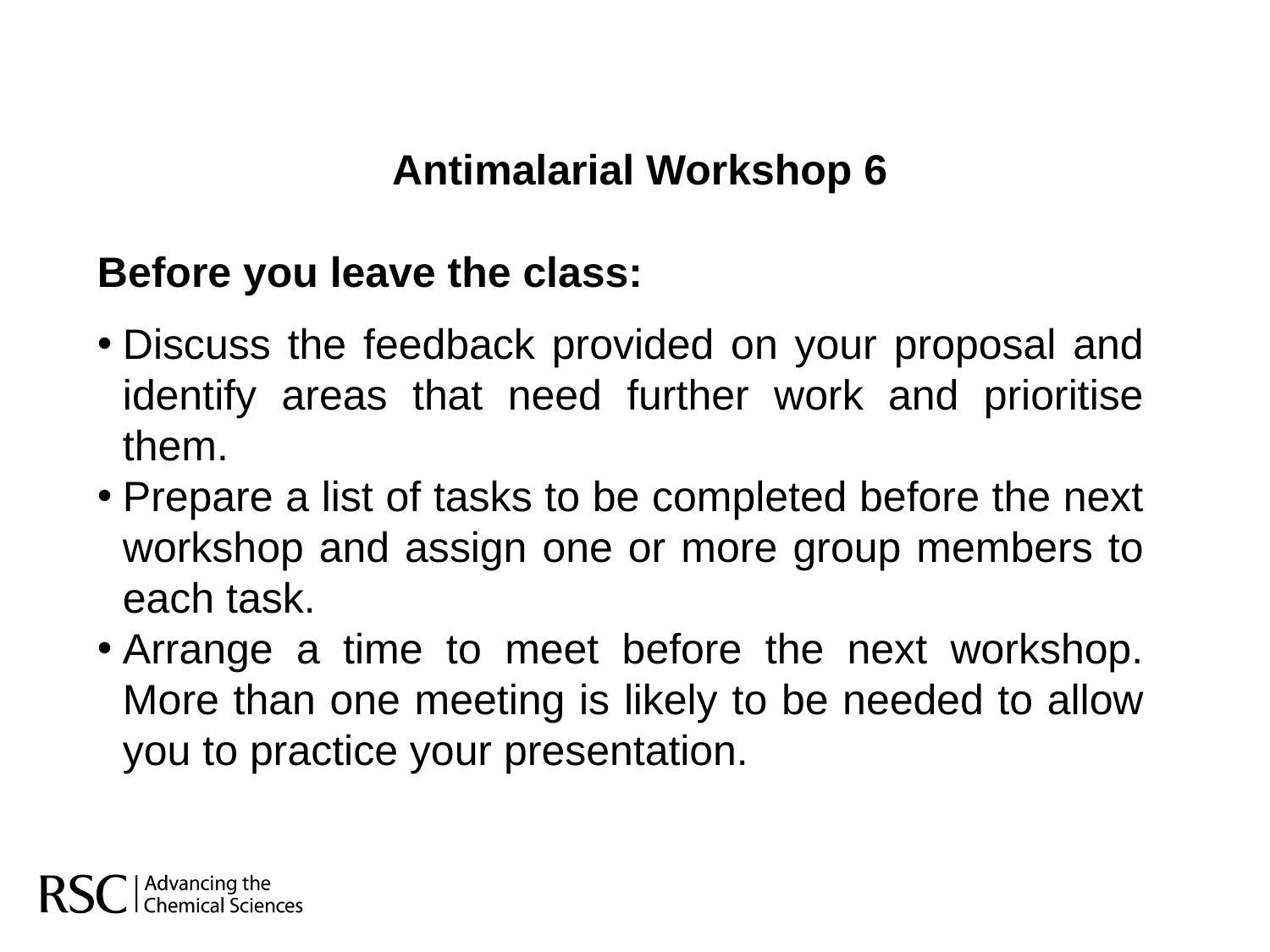

Antimalarial Workshop 6
Before you leave the class:

Discuss the feedback provided on your proposal and identify areas that need further work and prioritise them.
Prepare a list of tasks to be completed before the next workshop and assign one or more group members to each task.
Arrange a time to meet before the next workshop. More than one meeting is likely to be needed to allow you to practice your presentation.